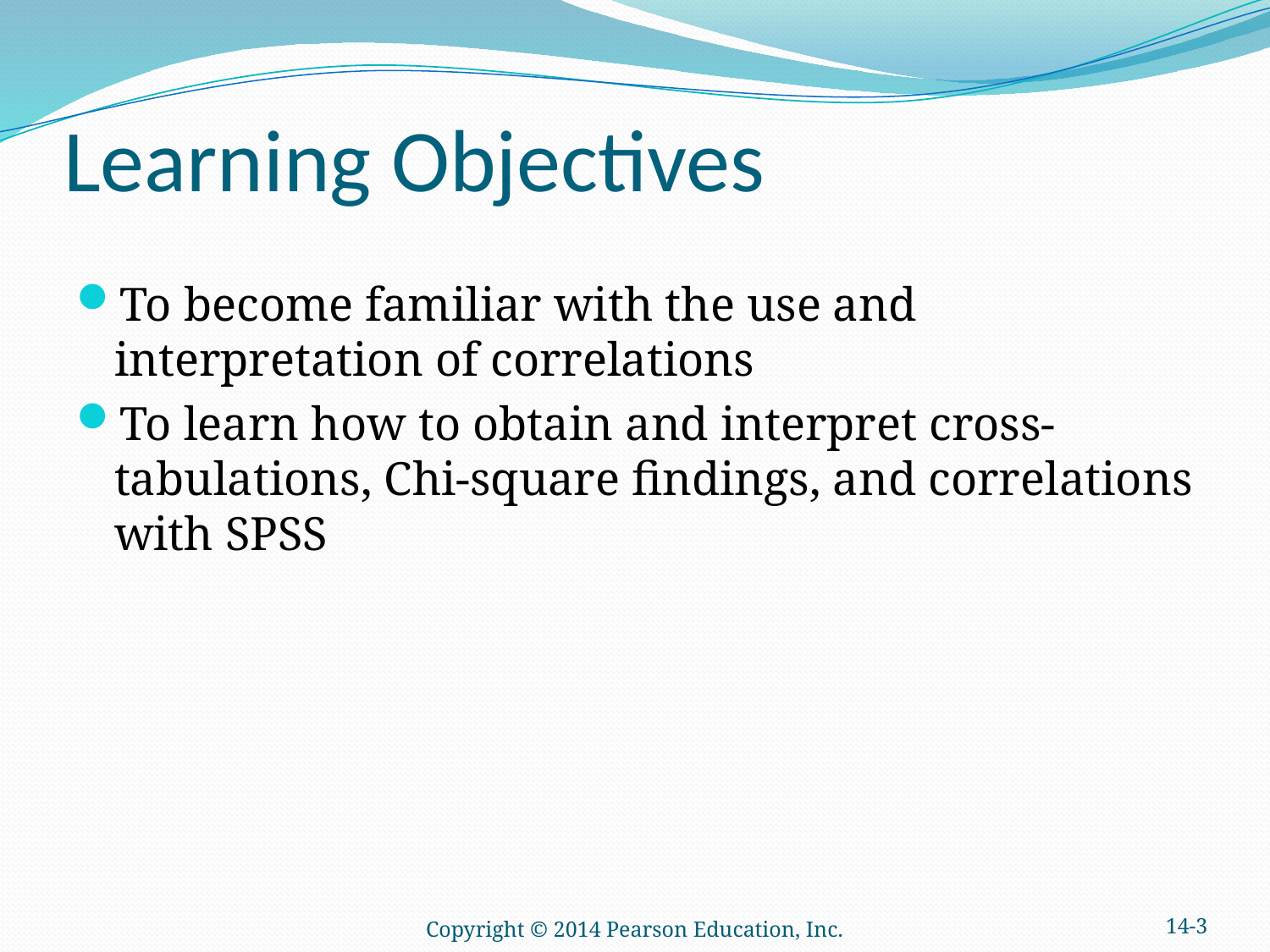

# Learning Objectives
To become familiar with the use and interpretation of correlations
To learn how to obtain and interpret cross-tabulations, Chi-square findings, and correlations with SPSS